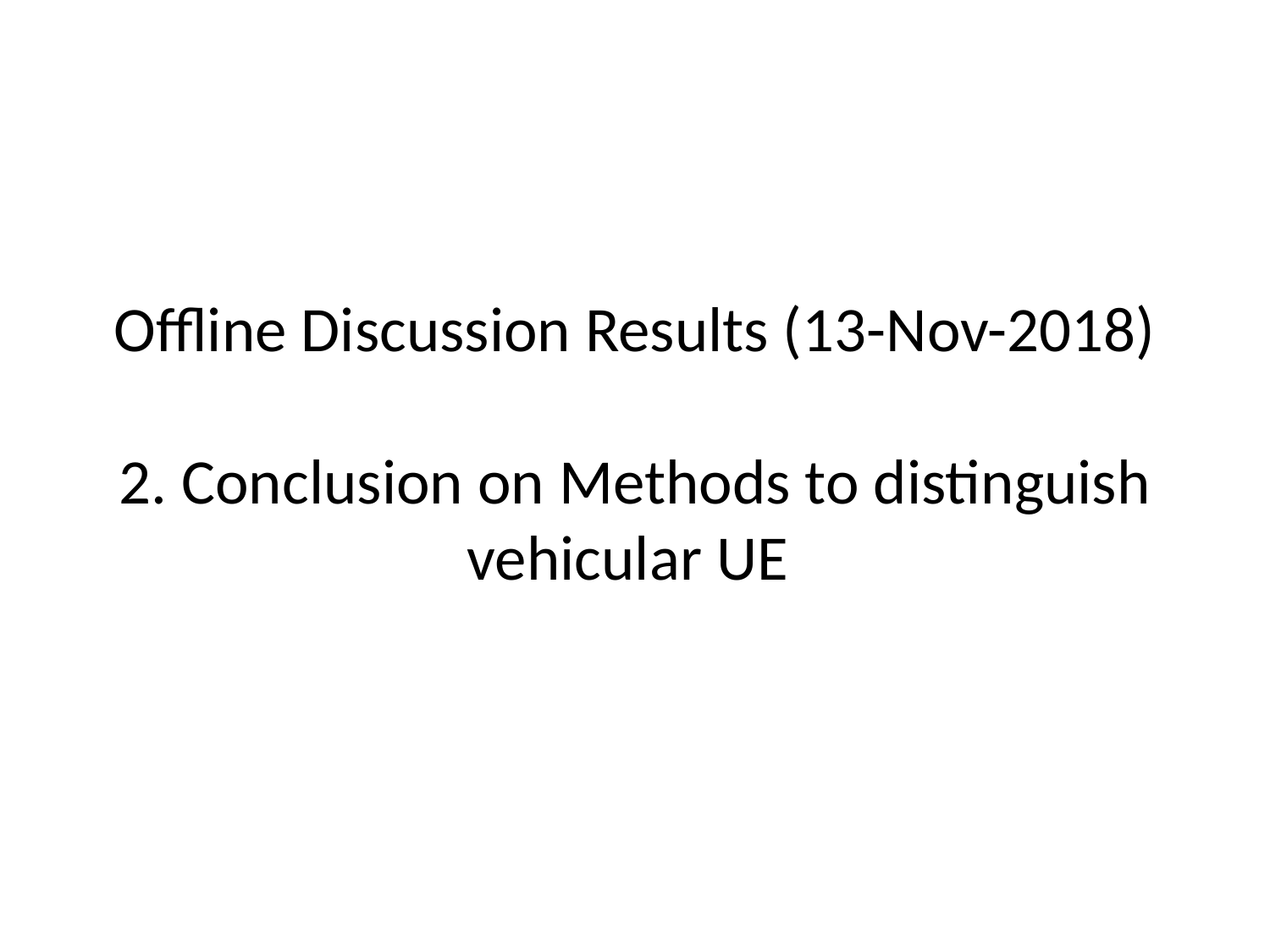

# Offline Discussion Results (13-Nov-2018) 2. Conclusion on Methods to distinguish vehicular UE